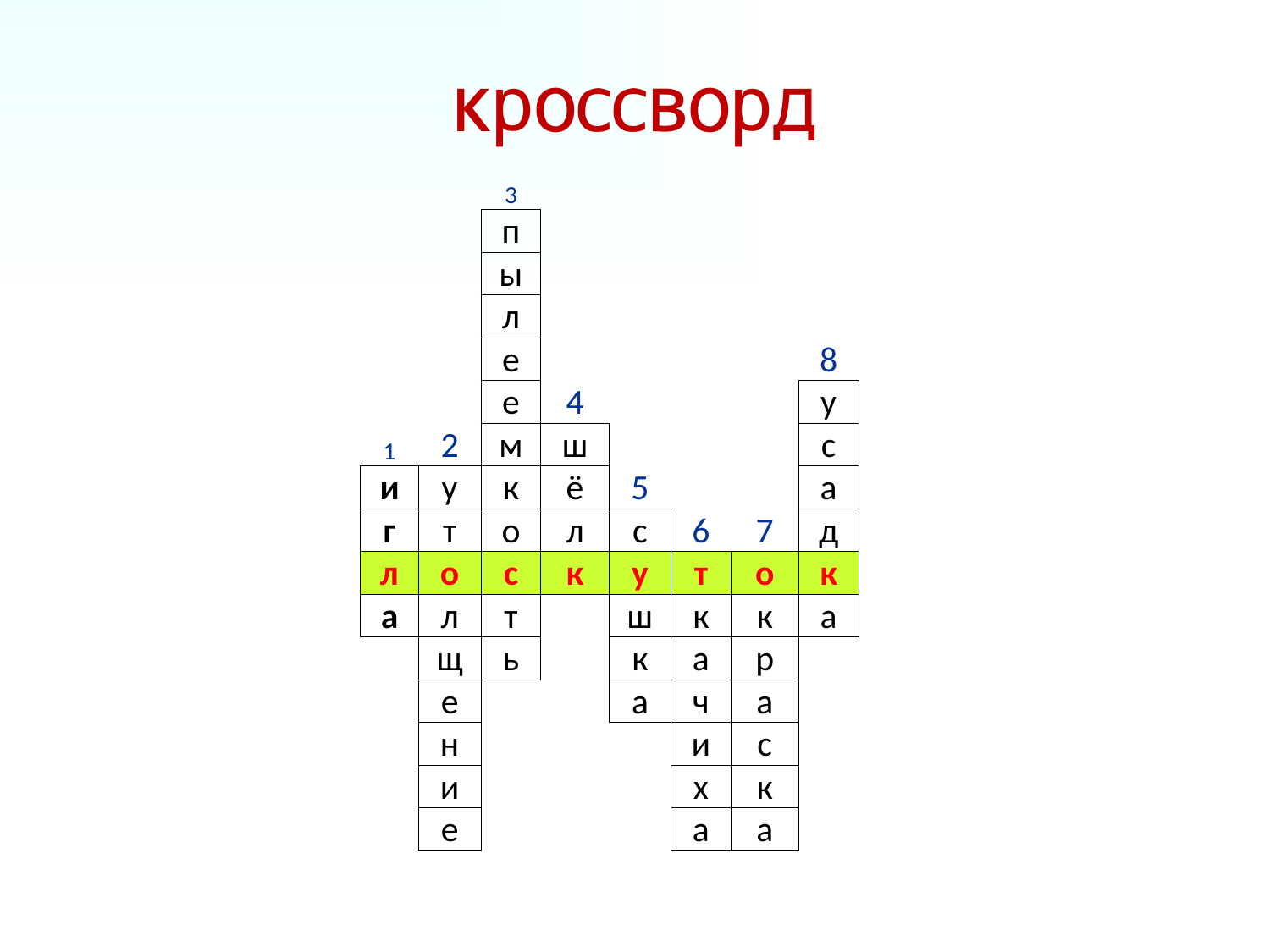

# кроссворд
|  |  |  | 3 |  |  |  |  |  |  |  |  |  |
| --- | --- | --- | --- | --- | --- | --- | --- | --- | --- | --- | --- | --- |
|  |  |  | п |  |  |  |  |  |  |  |  |  |
|  |  |  | ы |  |  |  |  |  |  |  |  |  |
|  |  |  | л |  |  |  |  |  |  |  |  |  |
|  |  |  | е |  |  |  |  | 8 |  |  |  |  |
|  |  |  | е | 4 |  |  |  | у |  |  |  |  |
|  | 1 | 2 | м | ш |  |  |  | с |  |  |  |  |
|  | и | у | к | ё | 5 |  |  | а |  |  |  |  |
|  | г | т | о | л | с | 6 | 7 | д |  |  |  |  |
|  | л | о | с | к | у | т | о | к |  |  |  |  |
|  | а | л | т |  | ш | к | к | а |  |  |  |  |
|  |  | щ | ь |  | к | а | р |  |  |  |  |  |
|  |  | е |  |  | а | ч | а |  |  |  |  |  |
|  |  | н |  |  |  | и | с |  |  |  |  |  |
|  |  | и |  |  |  | х | к |  |  |  |  |  |
|  |  | е |  |  |  | а | а |  |  |  |  |  |
|  |  |  |  |  |  |  |  |  |  |  |  |  |
|  |  |  |  |  |  |  |  |  |  |  |  |  |